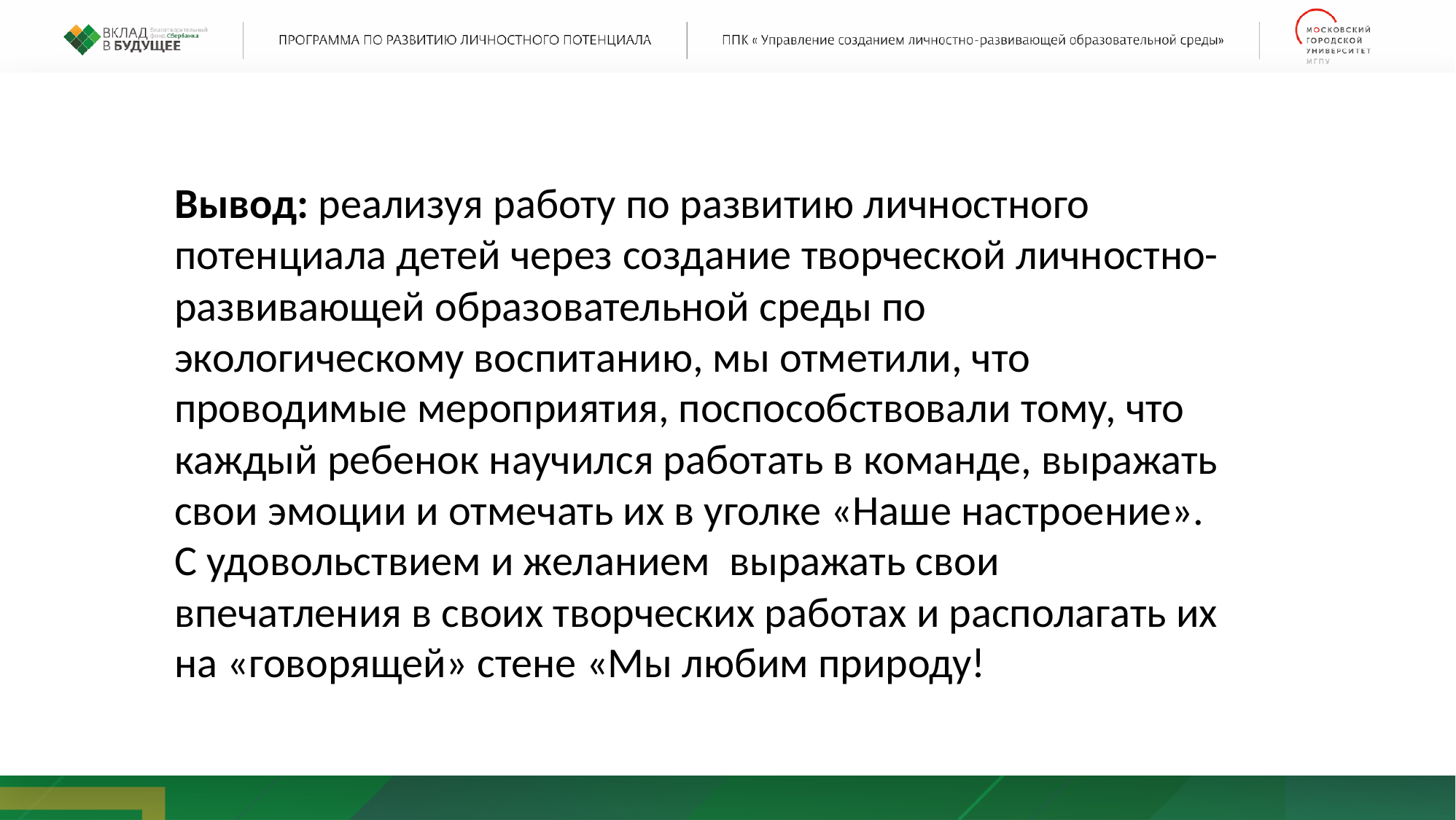

Вывод: реализуя работу по развитию личностного потенциала детей через создание творческой личностно-развивающей образовательной среды по экологическому воспитанию, мы отметили, что проводимые мероприятия, поспособствовали тому, что каждый ребенок научился работать в команде, выражать свои эмоции и отмечать их в уголке «Наше настроение».  С удовольствием и желанием  выражать свои впечатления в своих творческих работах и располагать их на «говорящей» стене «Мы любим природу!